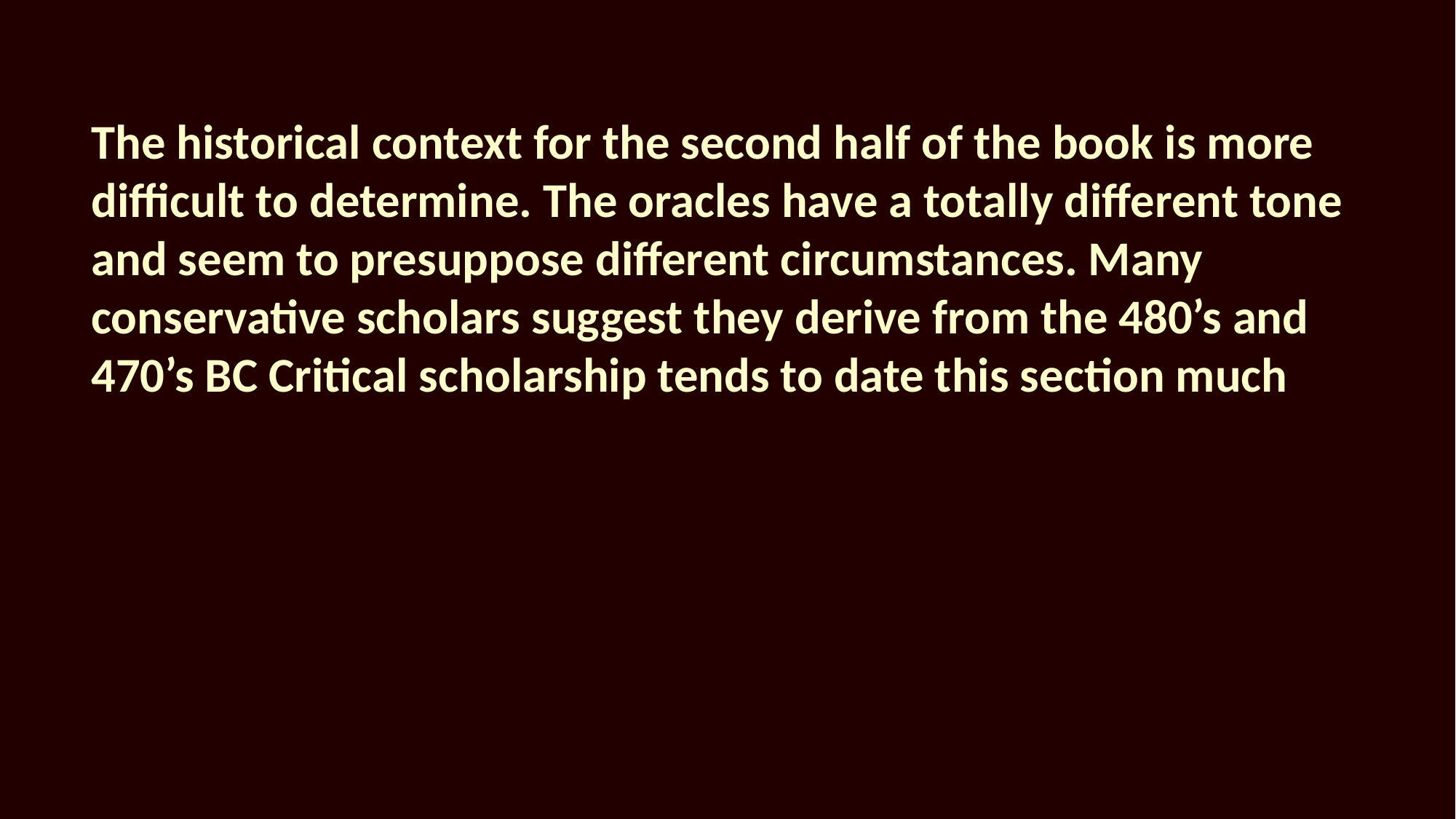

The historical context for the second half of the book is more difficult to determine. The oracles have a totally different tone and seem to presuppose different circumstances. Many conservative scholars suggest they derive from the 480’s and 470’s BC Critical scholarship tends to date this section much